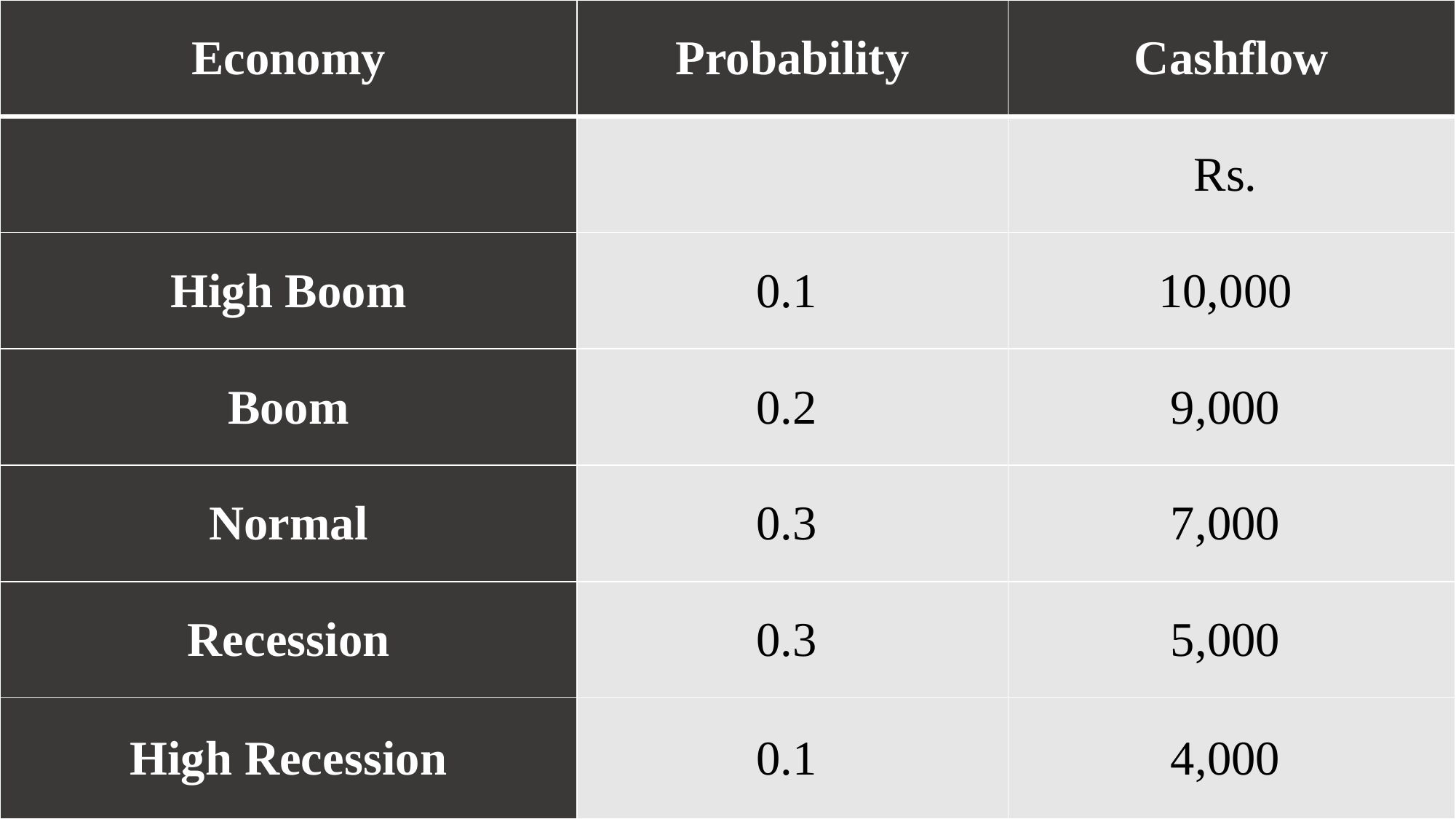

| Economy | Probability | Cashflow |
| --- | --- | --- |
|  |  | Rs. |
| High Boom | 0.1 | 10,000 |
| Boom | 0.2 | 9,000 |
| Normal | 0.3 | 7,000 |
| Recession | 0.3 | 5,000 |
| High Recession | 0.1 | 4,000 |